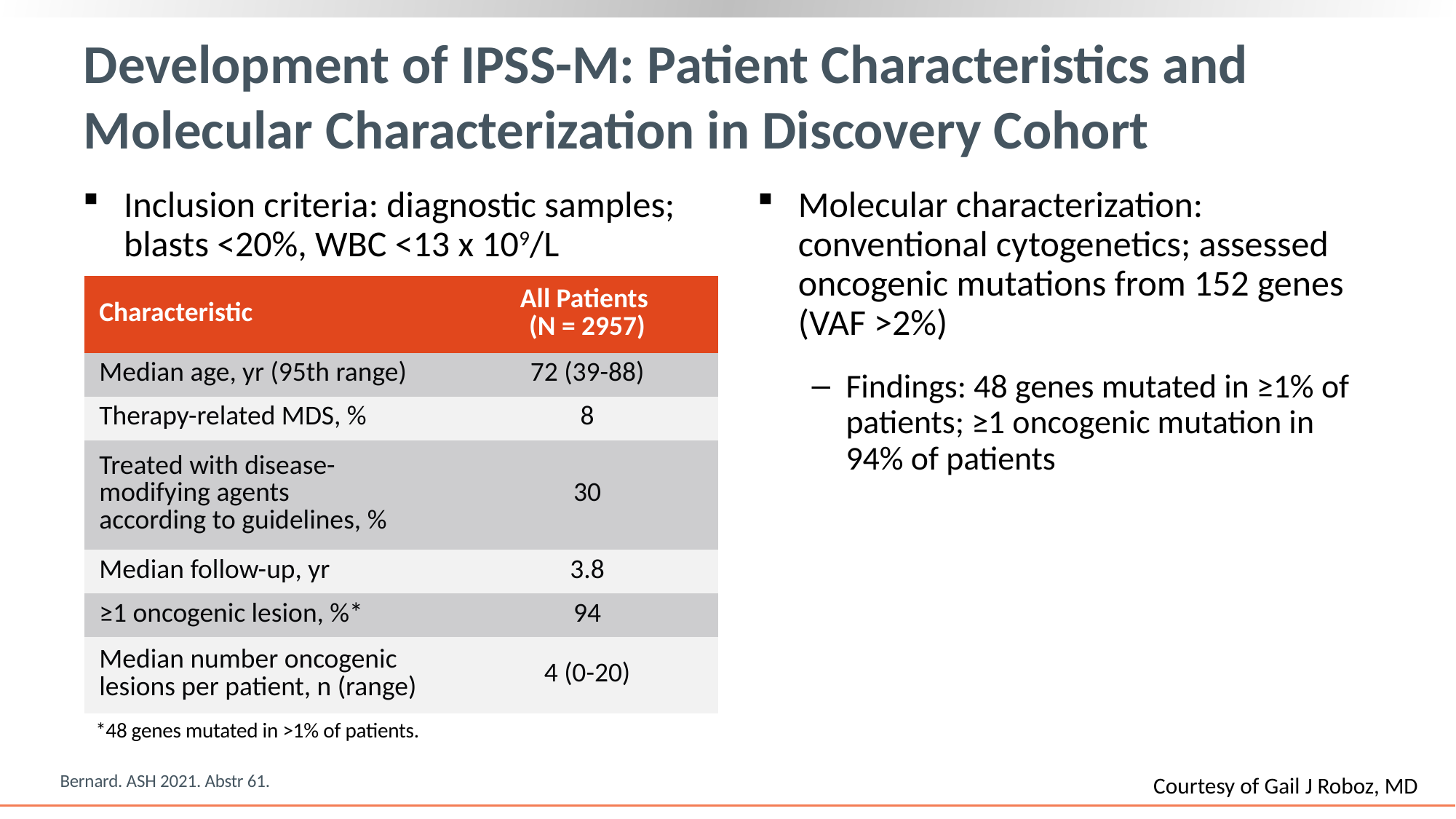

# Development of IPSS-M: Patient Characteristics and Molecular Characterization in Discovery Cohort
Inclusion criteria: diagnostic samples; blasts <20%, WBC <13 x 109/L
Molecular characterization: conventional cytogenetics; assessed oncogenic mutations from 152 genes (VAF >2%)
Findings: 48 genes mutated in ≥1% of patients; ≥1 oncogenic mutation in 94% of patients

| Characteristic | All Patients (N = 2957) |
| --- | --- |
| Median age, yr (95th range) | 72 (39-88) |
| Therapy-related MDS, % | 8 |
| Treated with disease-modifying agents according to guidelines, % | 30 |
| Median follow-up, yr | 3.8 |
| ≥1 oncogenic lesion, %\* | 94 |
| Median number oncogenic lesions per patient, n (range) | 4 (0-20) |
*48 genes mutated in >1% of patients.
Bernard. ASH 2021. Abstr 61.
Courtesy of Gail J Roboz, MD